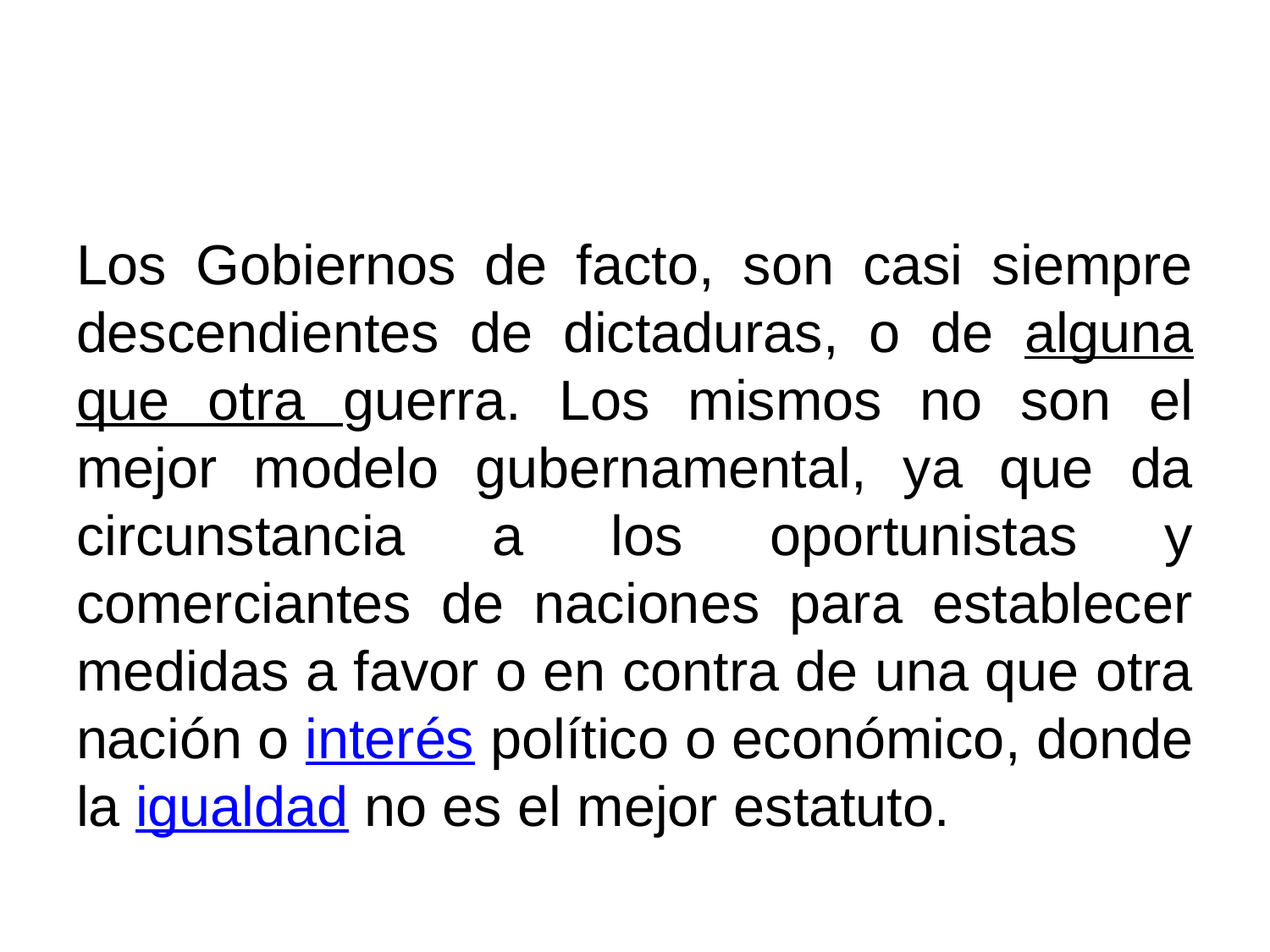

#
Los Gobiernos de facto, son casi siempre descendientes de dictaduras, o de alguna que otra guerra. Los mismos no son el mejor modelo gubernamental, ya que da circunstancia a los oportunistas y comerciantes de naciones para establecer medidas a favor o en contra de una que otra nación o interés político o económico, donde la igualdad no es el mejor estatuto.